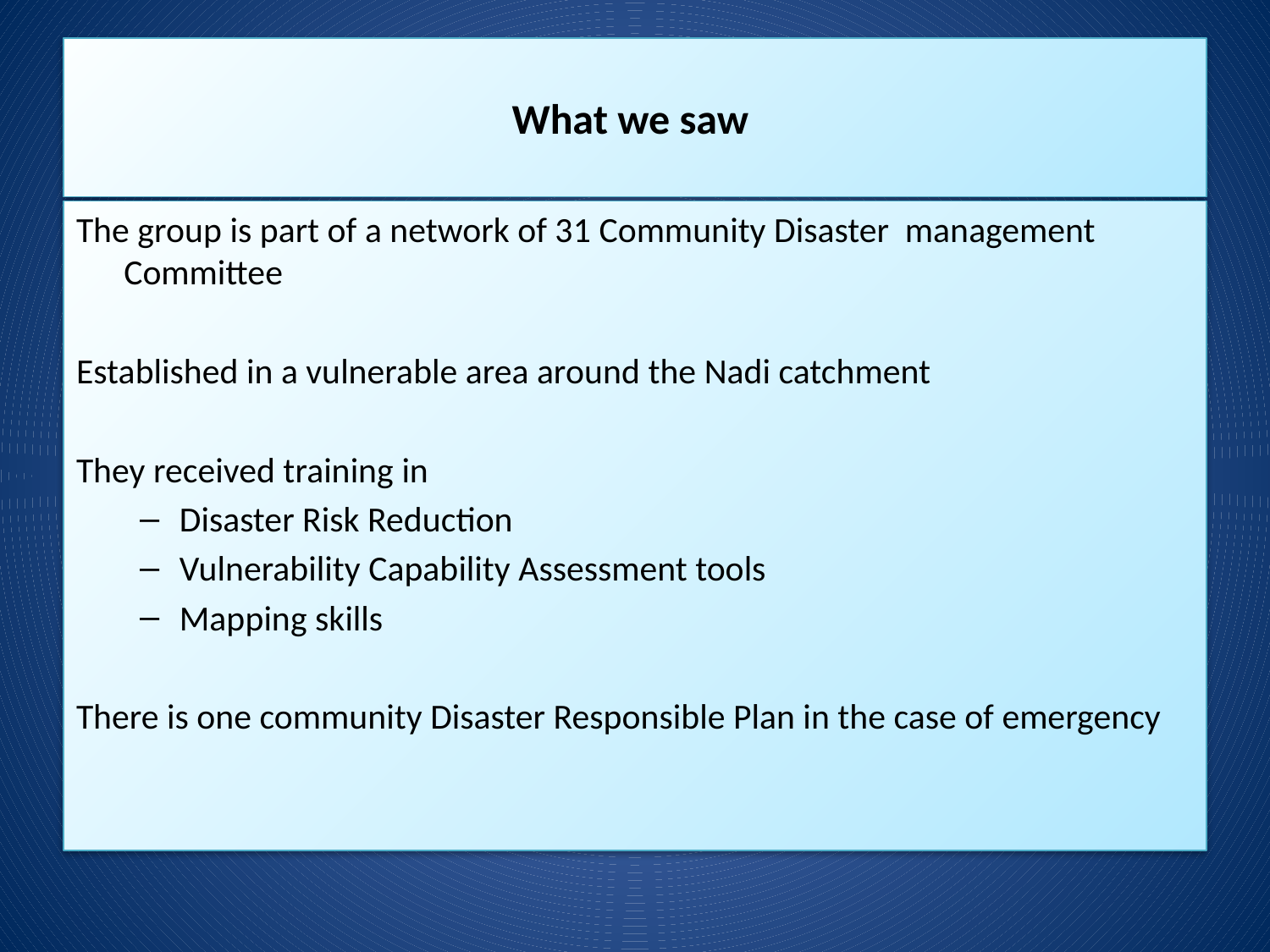

# What we saw
The group is part of a network of 31 Community Disaster  management Committee

Established in a vulnerable area around the Nadi catchment

They received training in
Disaster Risk Reduction
Vulnerability Capability Assessment tools
Mapping skills

There is one community Disaster Responsible Plan in the case of emergency